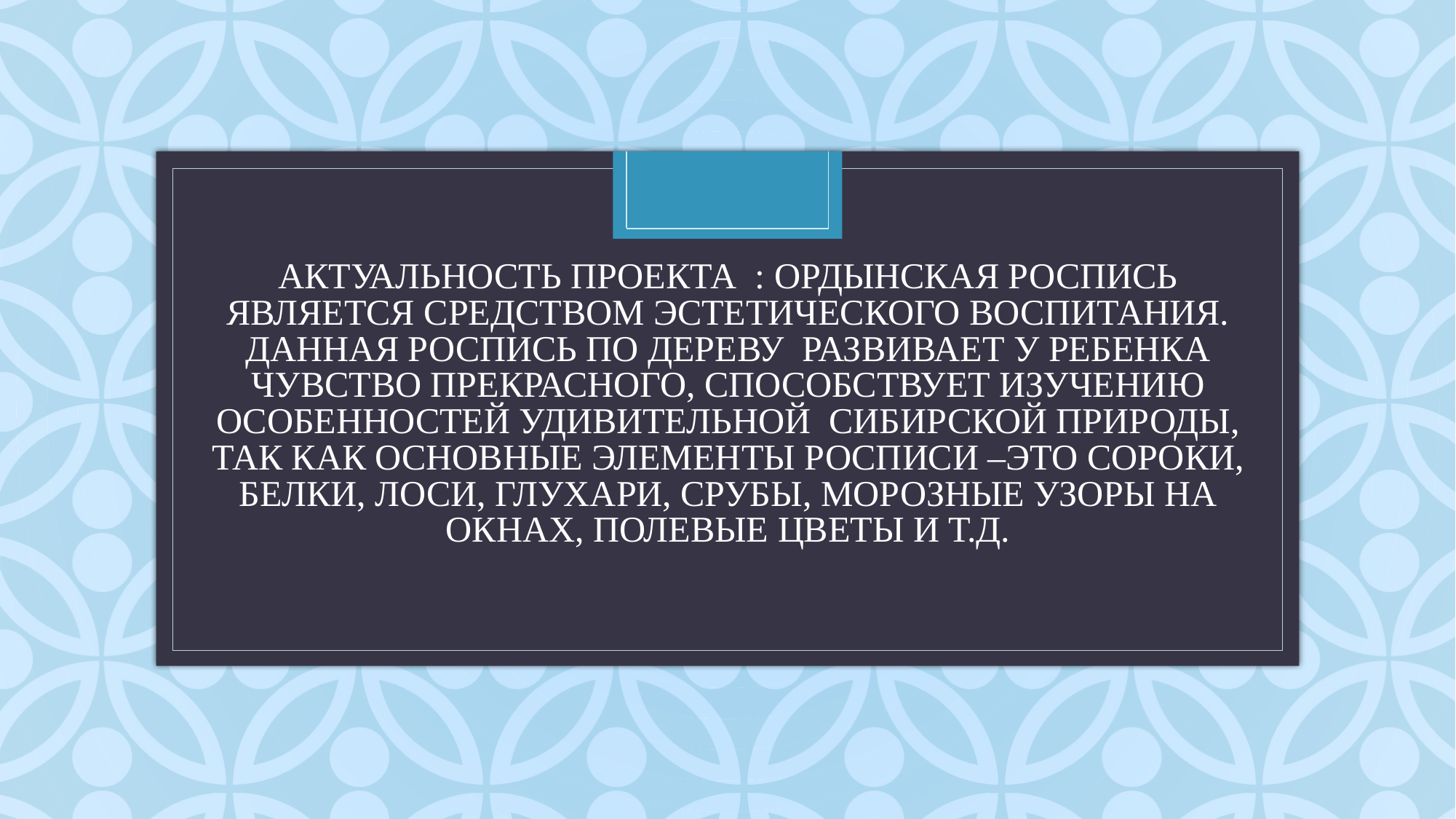

# АКТУАЛЬНОСТЬ ПРОЕКТА  : ОРДЫНСКАЯ РОСПИСЬ ЯВЛЯЕТСЯ СРЕДСТВОМ ЭСТЕТИЧЕСКОГО ВОСПИТАНИЯ. ДАННАЯ РОСПИСЬ ПО ДЕРЕВУ  РАЗВИВАЕТ У РЕБЕНКА ЧУВСТВО ПРЕКРАСНОГО, СПОСОБСТВУЕТ ИЗУЧЕНИЮ ОСОБЕННОСТЕЙ УДИВИТЕЛЬНОЙ  СИБИРСКОЙ ПРИРОДЫ, ТАК КАК ОСНОВНЫЕ ЭЛЕМЕНТЫ РОСПИСИ –ЭТО СОРОКИ, БЕЛКИ, ЛОСИ, ГЛУХАРИ, СРУБЫ, МОРОЗНЫЕ УЗОРЫ НА ОКНАХ, ПОЛЕВЫЕ ЦВЕТЫ И Т.Д.